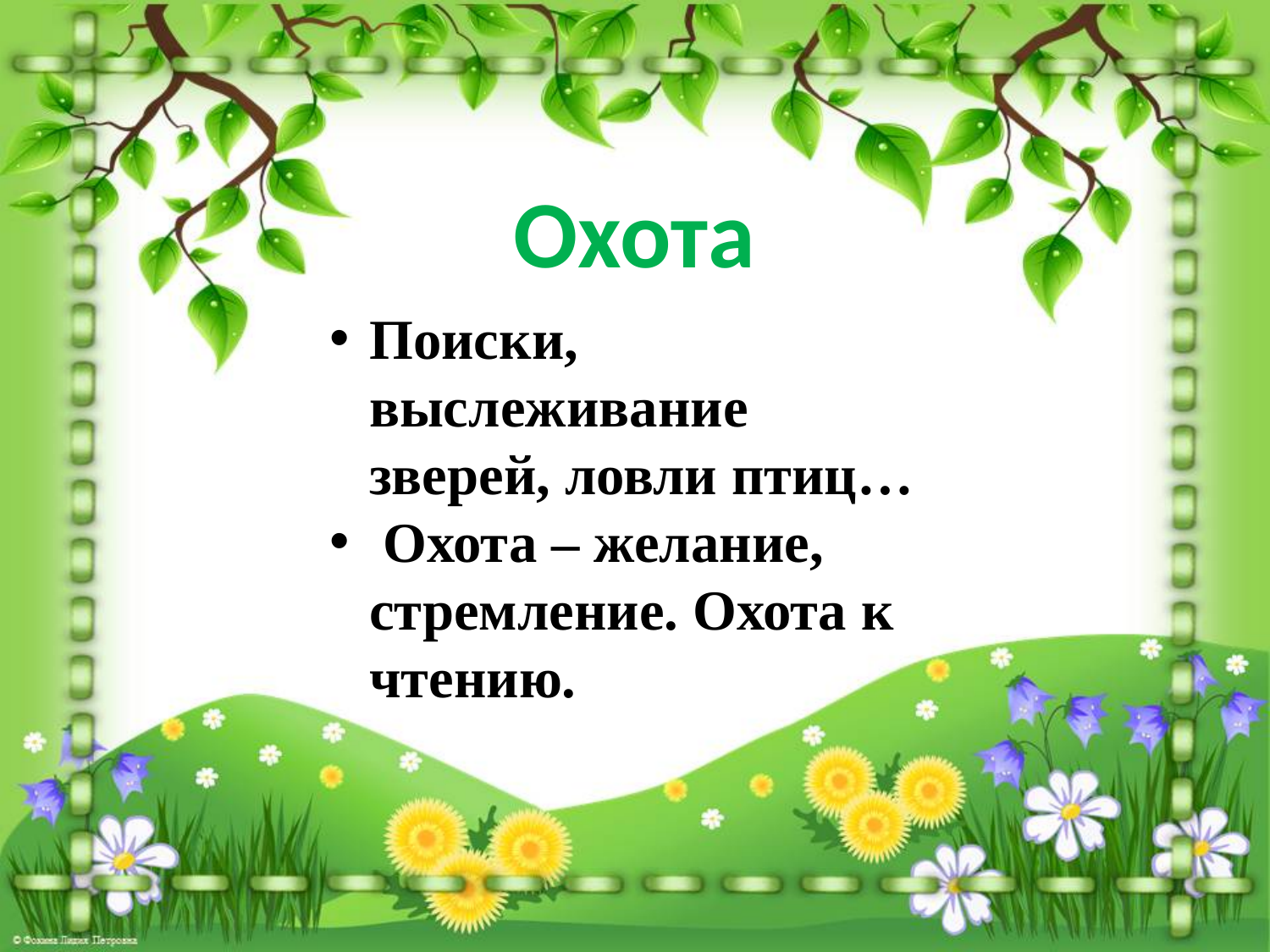

Охота
Поиски, выслеживание зверей, ловли птиц…
 Охота – желание, стремление. Охота к чтению.